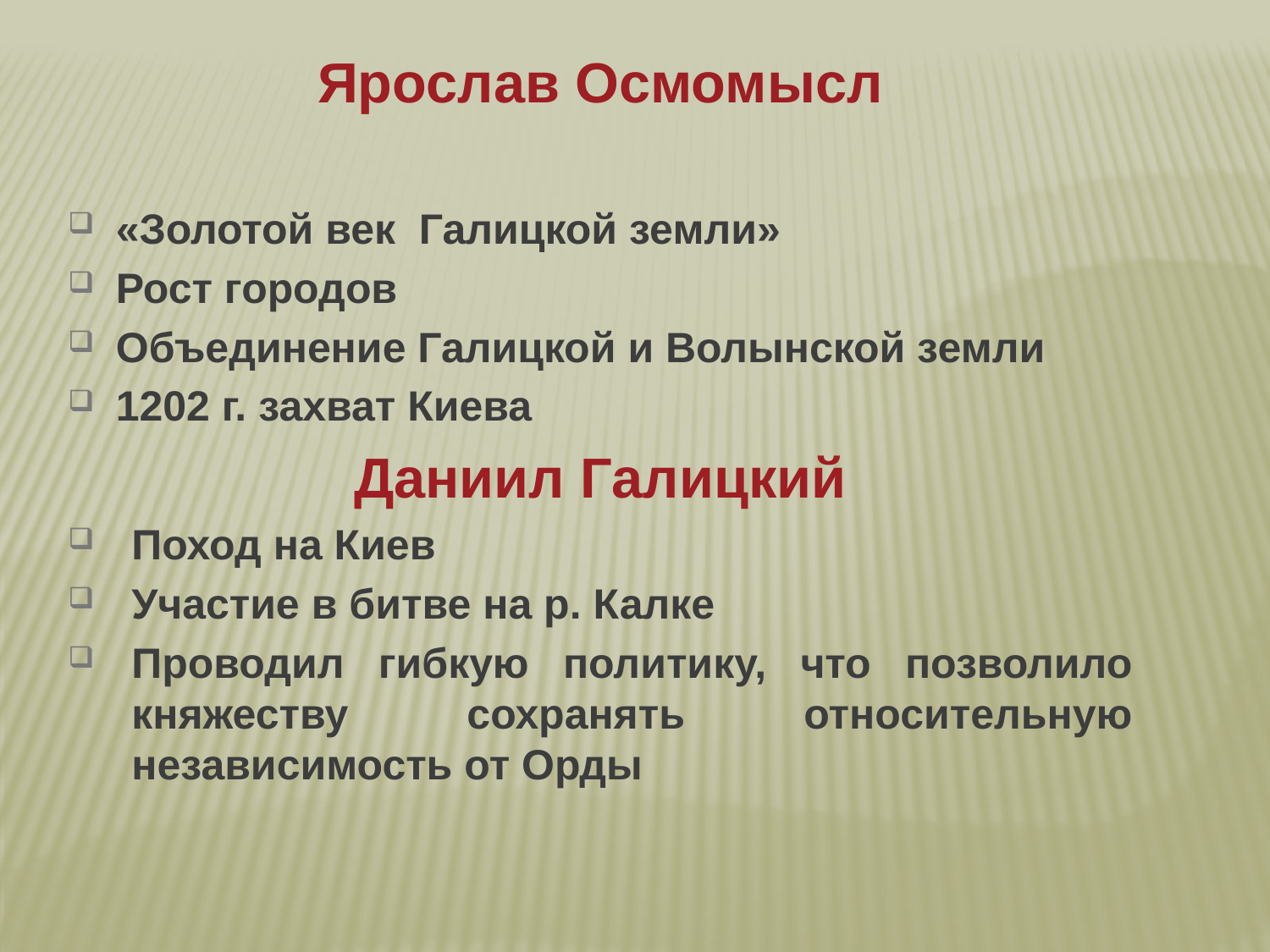

Ярослав Осмомысл

«Золотой век  Галицкой земли»
Рост городов
Объединение Галицкой и Волынской земли
1202 г. захват Киева
Даниил Галицкий
Поход на Киев
Участие в битве на р. Калке
Проводил гибкую политику, что позволило княжеству сохранять относительную независимость от Орды